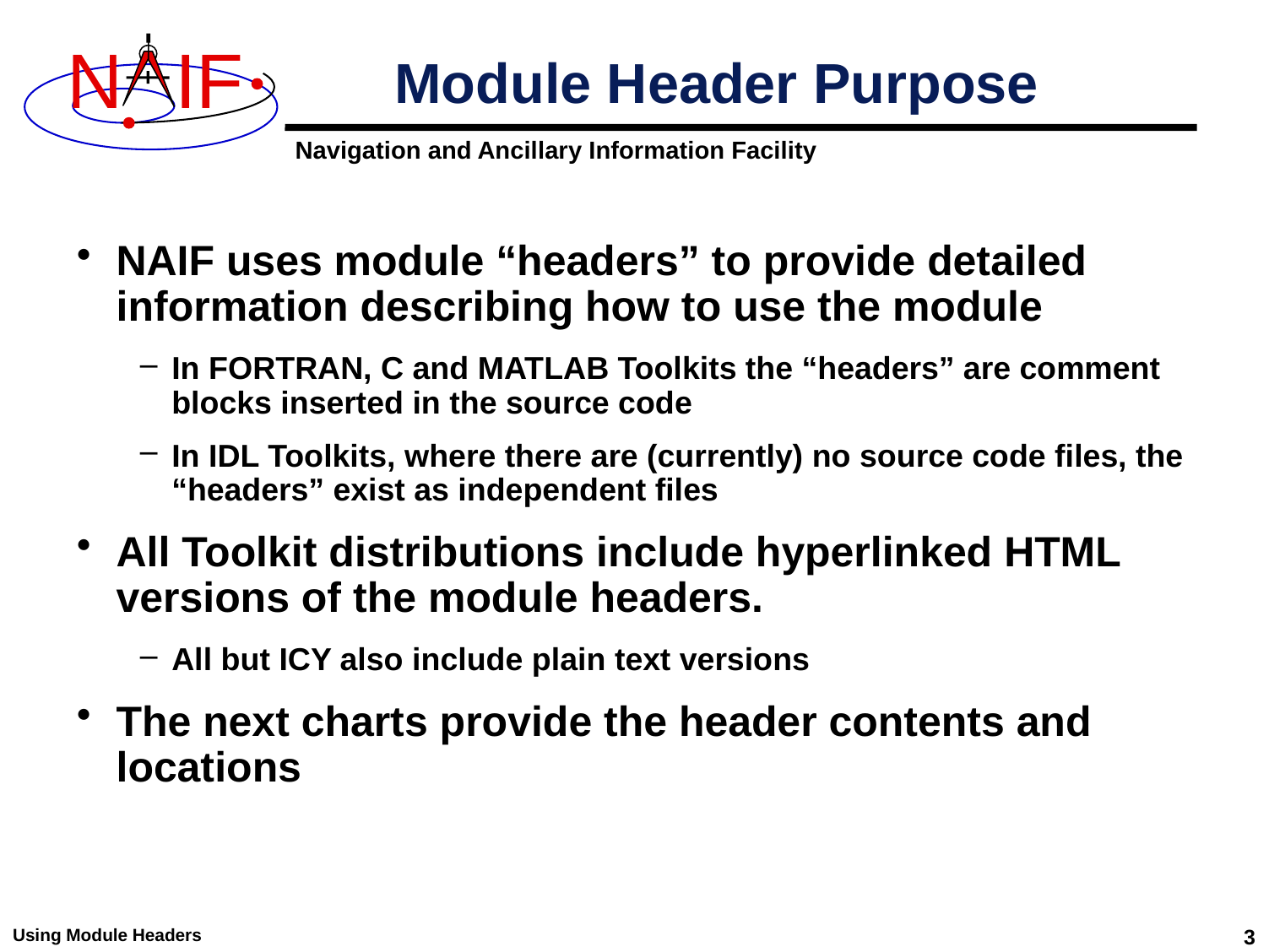

# Module Header Purpose
NAIF uses module “headers” to provide detailed information describing how to use the module
In FORTRAN, C and MATLAB Toolkits the “headers” are comment blocks inserted in the source code
In IDL Toolkits, where there are (currently) no source code files, the “headers” exist as independent files
All Toolkit distributions include hyperlinked HTML versions of the module headers.
All but ICY also include plain text versions
The next charts provide the header contents and locations

Using Module Headers
3